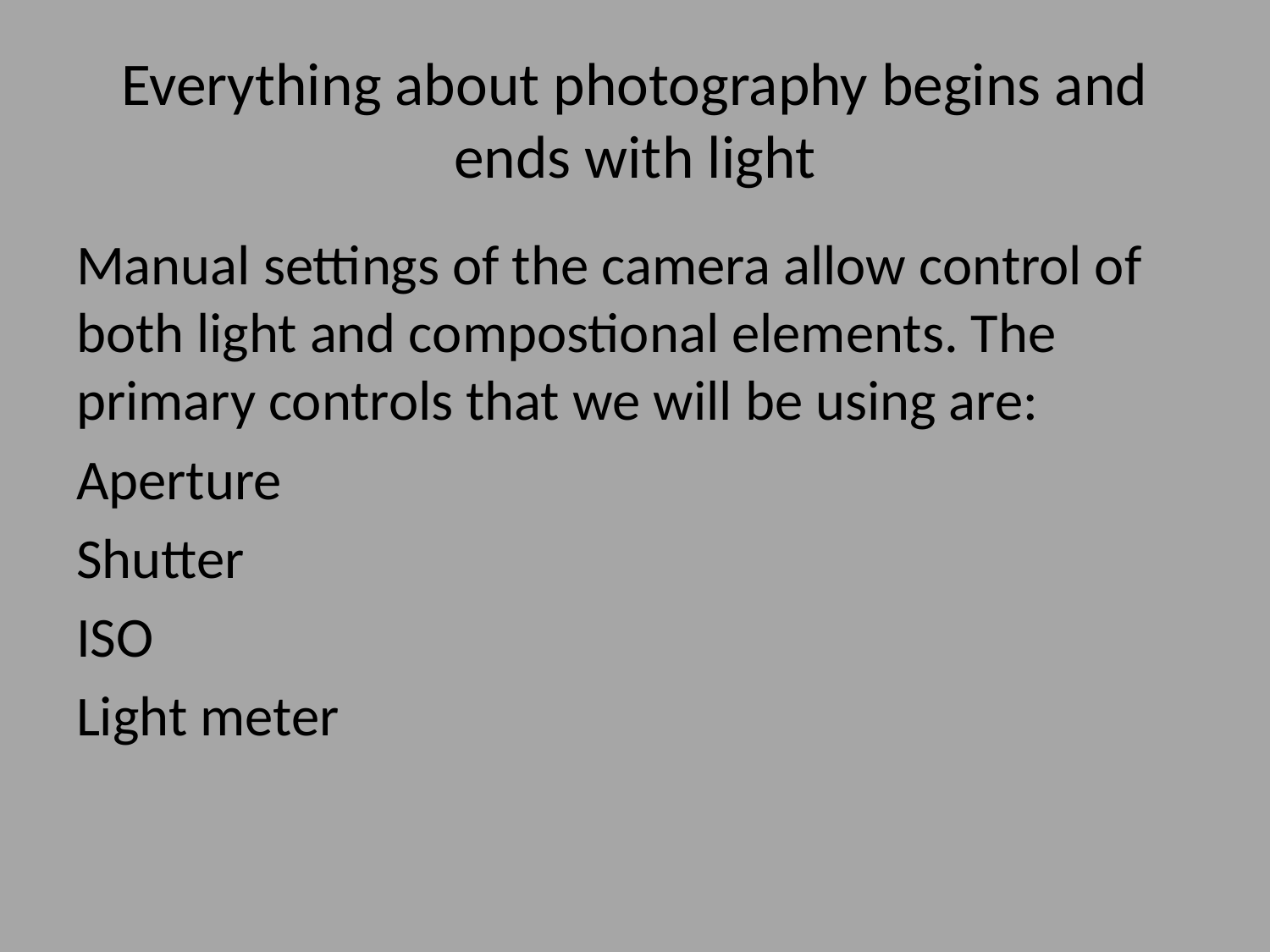

# Everything about photography begins and ends with light
Manual settings of the camera allow control of both light and compostional elements. The primary controls that we will be using are:
Aperture
Shutter
ISO
Light meter